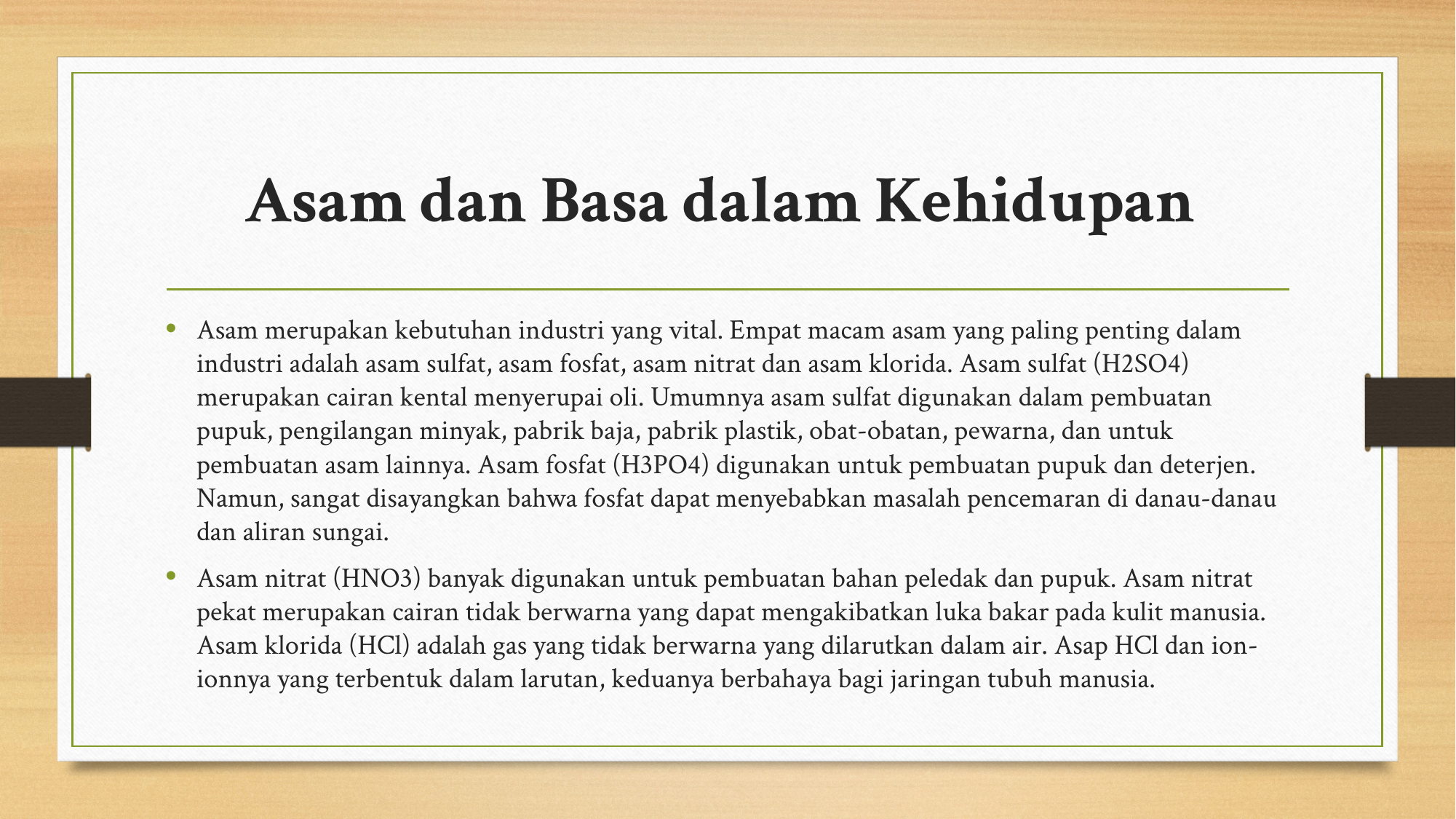

# Asam dan Basa dalam Kehidupan
Asam merupakan kebutuhan industri yang vital. Empat macam asam yang paling penting dalam industri adalah asam sulfat, asam fosfat, asam nitrat dan asam klorida. Asam sulfat (H2SO4) merupakan cairan kental menyerupai oli. Umumnya asam sulfat digunakan dalam pembuatan pupuk, pengilangan minyak, pabrik baja, pabrik plastik, obat-obatan, pewarna, dan untuk pembuatan asam lainnya. Asam fosfat (H3PO4) digunakan untuk pembuatan pupuk dan deterjen. Namun, sangat disayangkan bahwa fosfat dapat menyebabkan masalah pencemaran di danau-danau dan aliran sungai.
Asam nitrat (HNO3) banyak digunakan untuk pembuatan bahan peledak dan pupuk. Asam nitrat pekat merupakan cairan tidak berwarna yang dapat mengakibatkan luka bakar pada kulit manusia. Asam klorida (HCl) adalah gas yang tidak berwarna yang dilarutkan dalam air. Asap HCl dan ion-ionnya yang terbentuk dalam larutan, keduanya berbahaya bagi jaringan tubuh manusia.